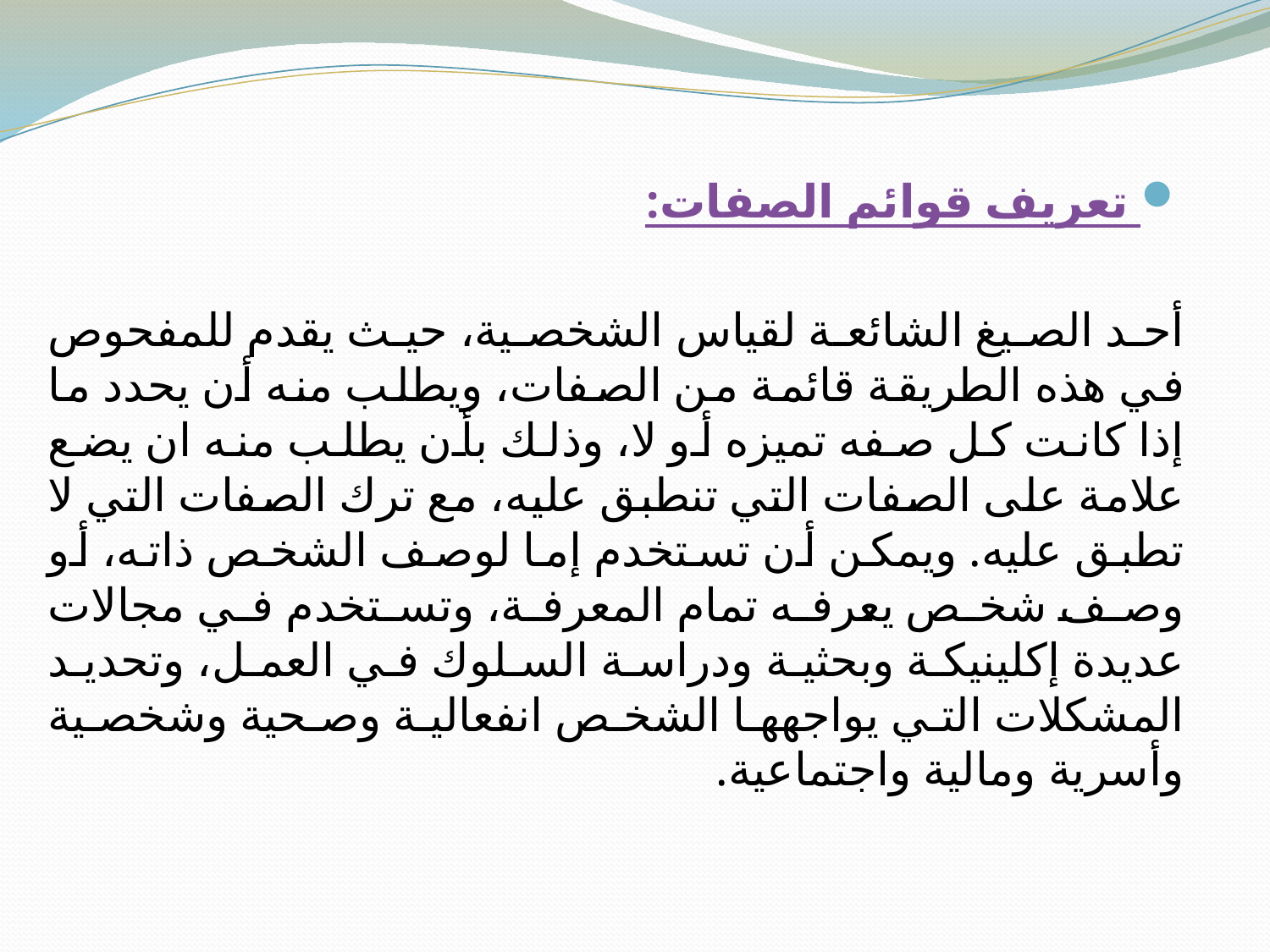

تعريف قوائم الصفات:

أحد الصيغ الشائعة لقياس الشخصية، حيث يقدم للمفحوص في هذه الطريقة قائمة من الصفات، ويطلب منه أن يحدد ما إذا كانت كل صفه تميزه أو لا، وذلك بأن يطلب منه ان يضع علامة على الصفات التي تنطبق عليه، مع ترك الصفات التي لا تطبق عليه. ويمكن أن تستخدم إما لوصف الشخص ذاته، أو وصف شخص يعرفه تمام المعرفة، وتستخدم في مجالات عديدة إكلينيكة وبحثية ودراسة السلوك في العمل، وتحديد المشكلات التي يواجهها الشخص انفعالية وصحية وشخصية وأسرية ومالية واجتماعية.